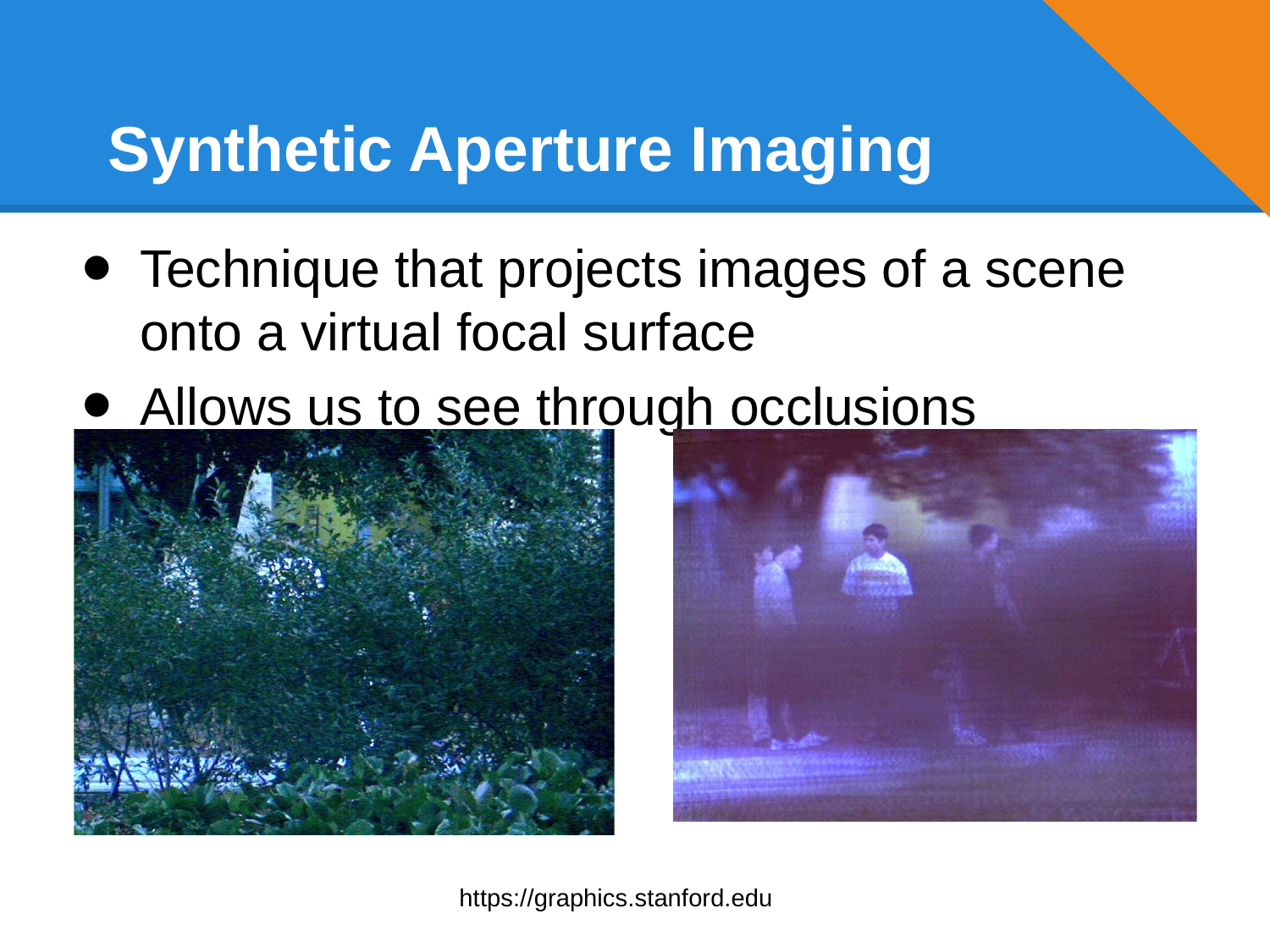

# Synthetic Aperture Imaging
Technique that projects images of a scene onto a virtual focal surface
Allows us to see through occlusions

https://graphics.stanford.edu